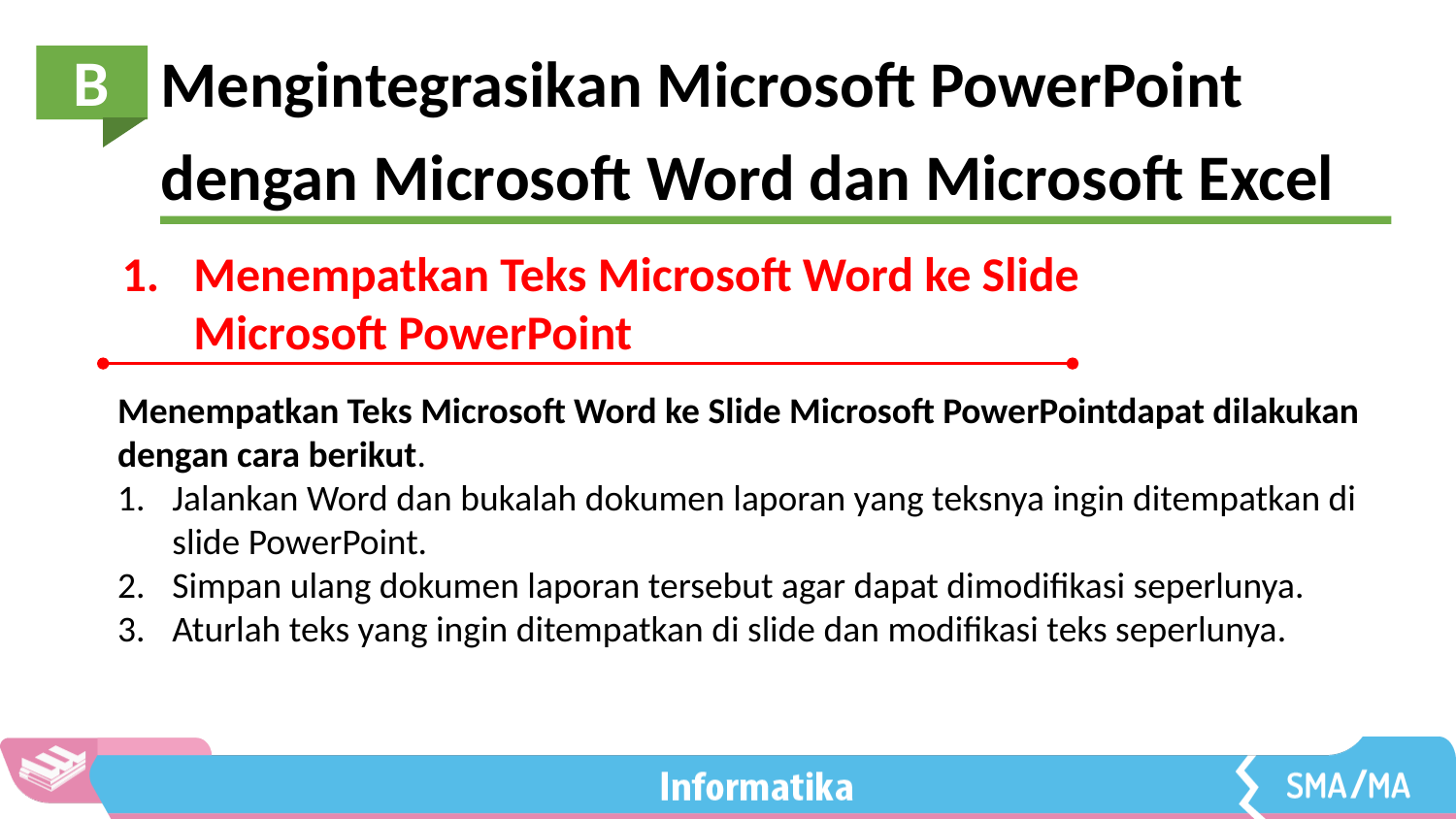

Mengintegrasikan Microsoft PowerPoint dengan Microsoft Word dan Microsoft Excel
B

1.	Menempatkan Teks Microsoft Word ke Slide Microsoft PowerPoint
Menempatkan Teks Microsoft Word ke Slide Microsoft PowerPointdapat dilakukan dengan cara berikut.
Jalankan Word dan bukalah dokumen laporan yang teksnya ingin ditempatkan di slide PowerPoint.
Simpan ulang dokumen laporan tersebut agar dapat dimodifikasi seperlunya.
Aturlah teks yang ingin ditempatkan di slide dan modifikasi teks seperlunya.